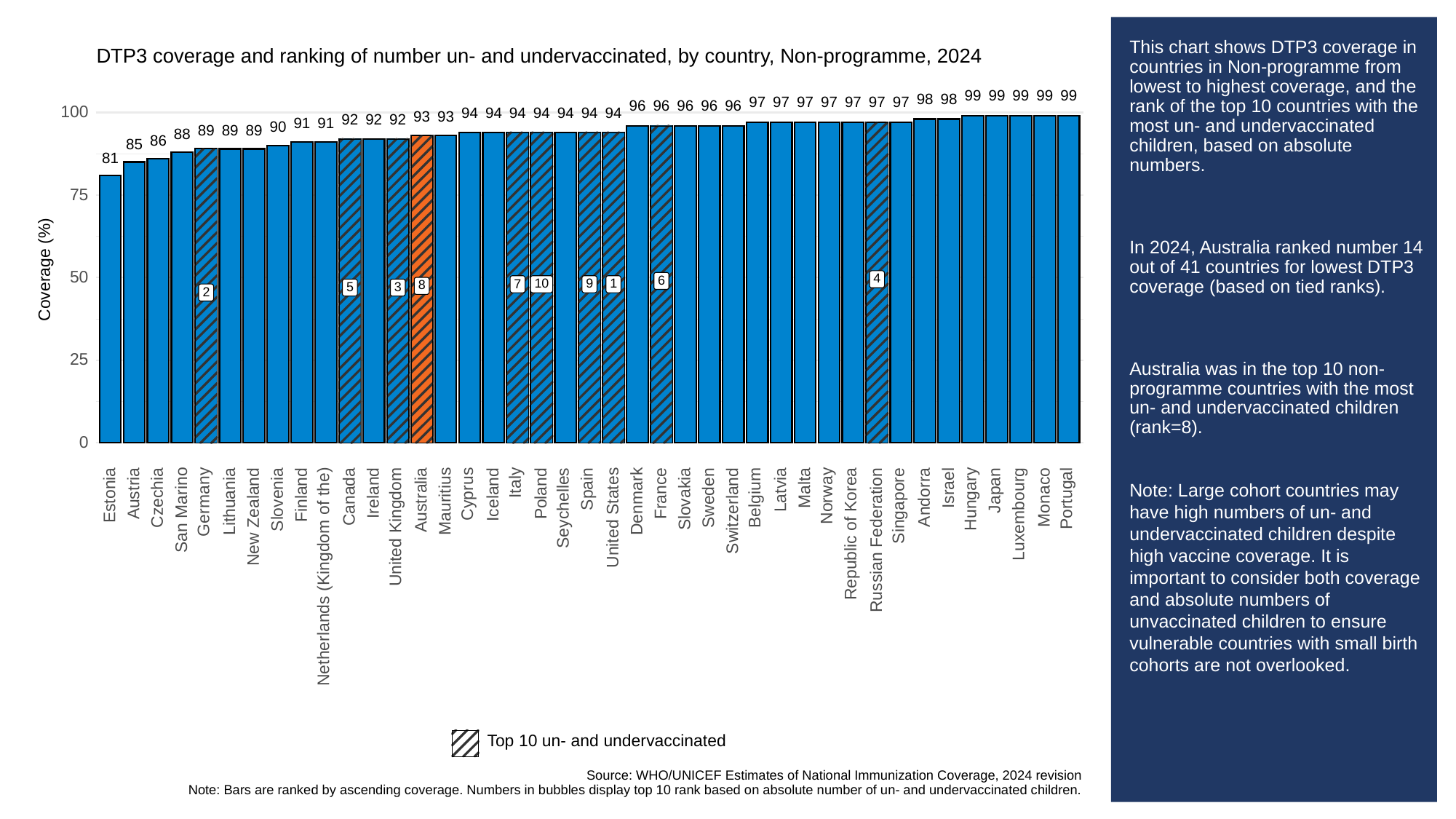

# This chart shows DTP3 coverage in countries in Non-programme from lowest to highest coverage, and the rank of the top 10 countries with the most un- and undervaccinated children, based on absolute numbers.

In 2024, Australia ranked number 14 out of 41 countries for lowest DTP3 coverage (based on tied ranks).

Australia was in the top 10 non-programme countries with the most un- and undervaccinated children (rank=8).

Note: Large cohort countries may have high numbers of un- and undervaccinated children despite high vaccine coverage. It is important to consider both coverage and absolute numbers of unvaccinated children to ensure vulnerable countries with small birth cohorts are not overlooked.

DTP3 coverage and ranking of number un- and undervaccinated, by country, Non-programme, 2024
99
99
99
99
99
98
98
97
97
97
97
97
97
97
96
96
96
96
96
100
94
94
94
94
94
94
94
93
93

92
92
92

91
91

90

89
89
89

88

86

85

81

75

Coverage (%)

50

4

6

10
9
1

7
8

3
5

2

25

0

Italy
Spain
Malta
Israel
Japan
Latvia
Cyprus
Ireland
Austria
France
Poland
Norway
Iceland
Finland
Estonia
Belgium
Canada
Portugal
Andorra
Monaco
Hungary
Czechia
Sweden
Slovakia
Slovenia
Australia
Germany
Mauritius
Denmark
Lithuania
Singapore
Seychelles
San Marino
Switzerland
Luxembourg
New Zealand
United States
United Kingdom
Republic of Korea
Russian Federation
Netherlands (Kingdom of the)

Top 10 un- and undervaccinated

Source: WHO/UNICEF Estimates of National Immunization Coverage, 2024 revision
Note: Bars are ranked by ascending coverage. Numbers in bubbles display top 10 rank based on absolute number of un- and undervaccinated children.